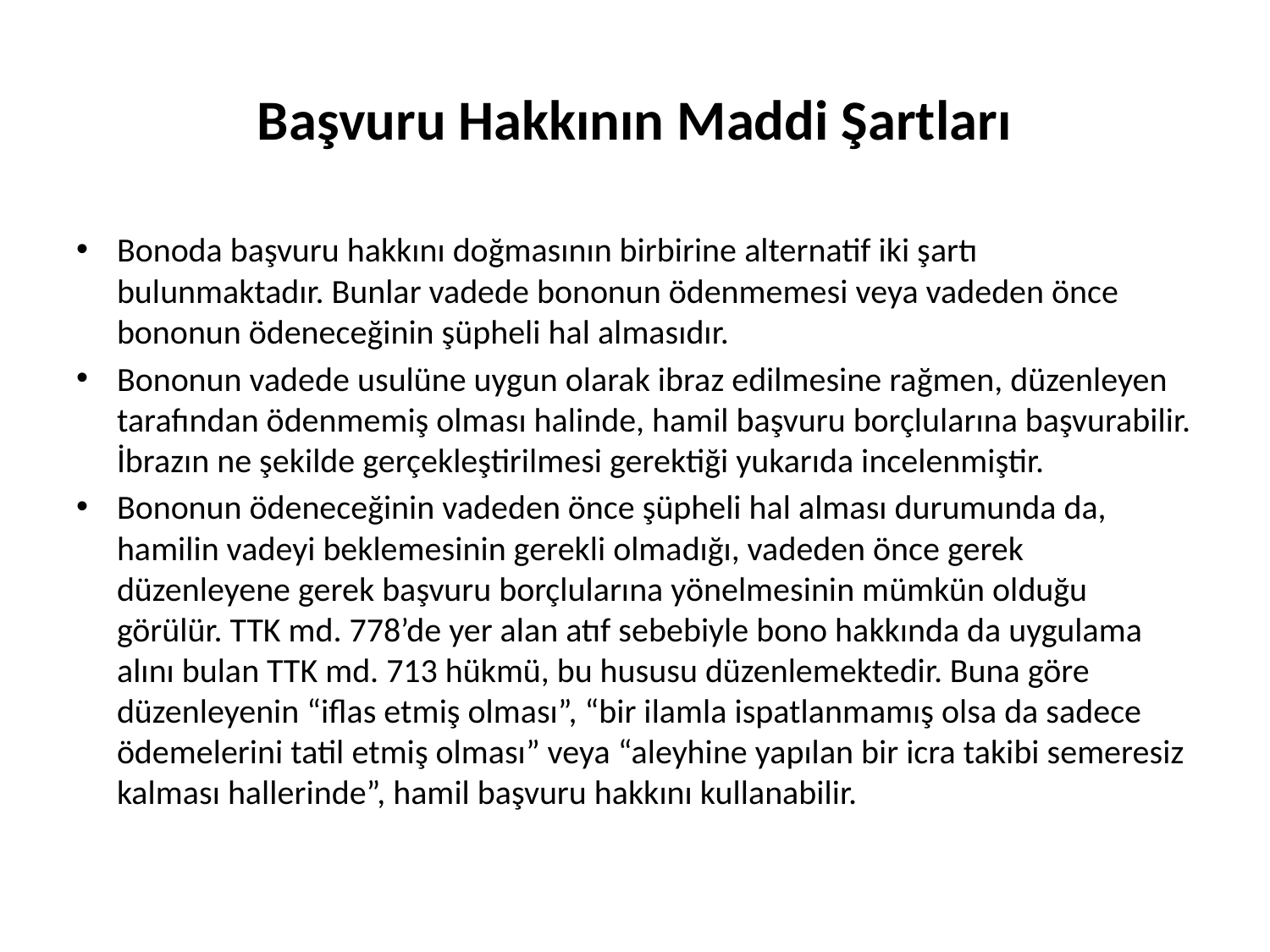

# Başvuru Hakkının Maddi Şartları
Bonoda başvuru hakkını doğmasının birbirine alternatif iki şartı bulunmaktadır. Bunlar vadede bononun ödenmemesi veya vadeden önce bononun ödeneceğinin şüpheli hal almasıdır.
Bononun vadede usulüne uygun olarak ibraz edilmesine rağmen, düzenleyen tarafından ödenmemiş olması halinde, hamil başvuru borçlularına başvurabilir. İbrazın ne şekilde gerçekleştirilmesi gerektiği yukarıda incelenmiştir.
Bononun ödeneceğinin vadeden önce şüpheli hal alması durumunda da, hamilin vadeyi beklemesinin gerekli olmadığı, vadeden önce gerek düzenleyene gerek başvuru borçlularına yönelmesinin mümkün olduğu görülür. TTK md. 778’de yer alan atıf sebebiyle bono hakkında da uygulama alını bulan TTK md. 713 hükmü, bu hususu düzenlemektedir. Buna göre düzenleyenin “iflas etmiş olması”, “bir ilamla ispatlanmamış olsa da sadece ödemelerini tatil etmiş olması” veya “aleyhine yapılan bir icra takibi semeresiz kalması hallerinde”, hamil başvuru hakkını kullanabilir.